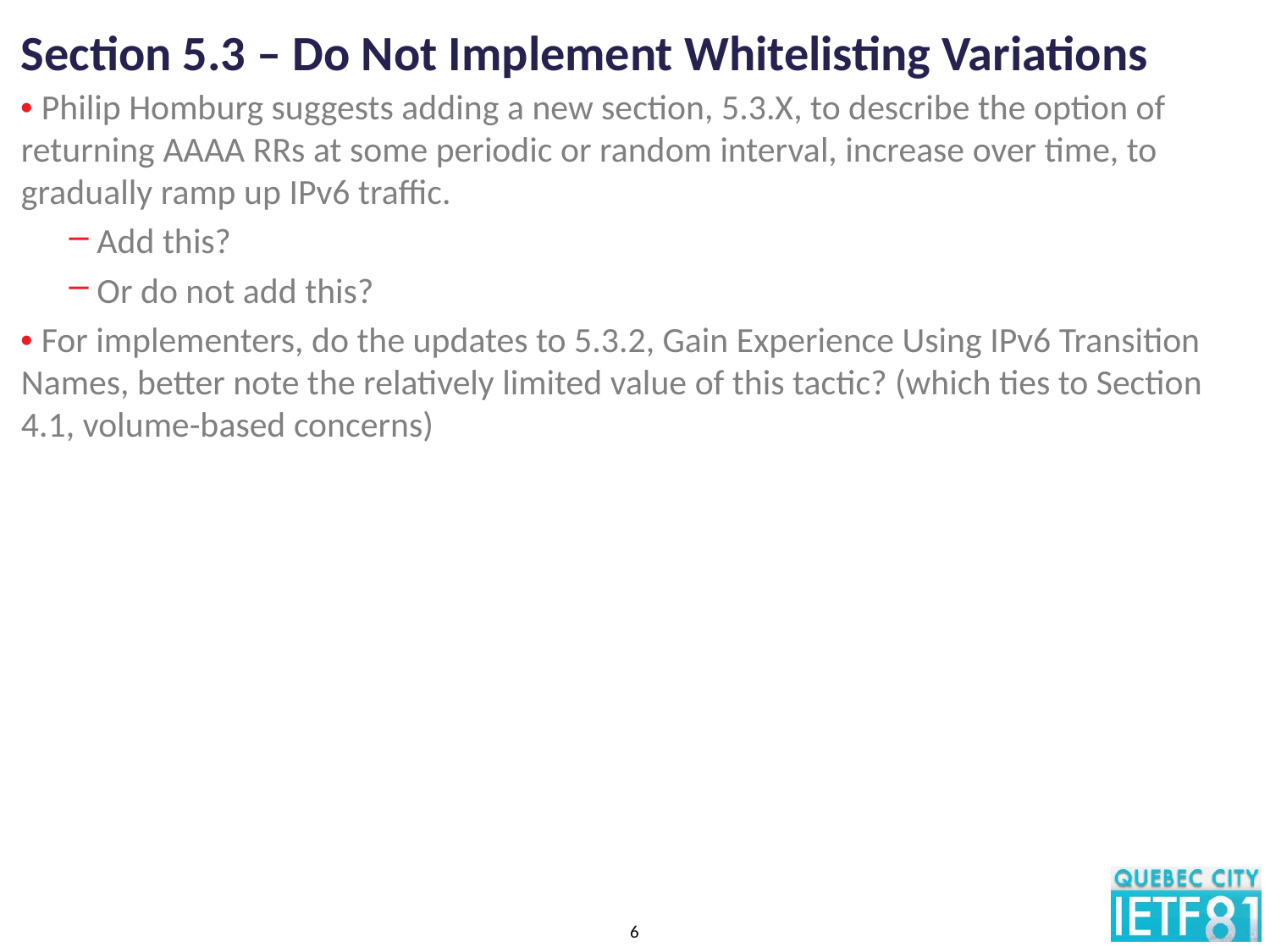

# Section 5.3 – Do Not Implement Whitelisting Variations
 Philip Homburg suggests adding a new section, 5.3.X, to describe the option of returning AAAA RRs at some periodic or random interval, increase over time, to gradually ramp up IPv6 traffic.
 Add this?
 Or do not add this?
 For implementers, do the updates to 5.3.2, Gain Experience Using IPv6 Transition Names, better note the relatively limited value of this tactic? (which ties to Section 4.1, volume-based concerns)
6